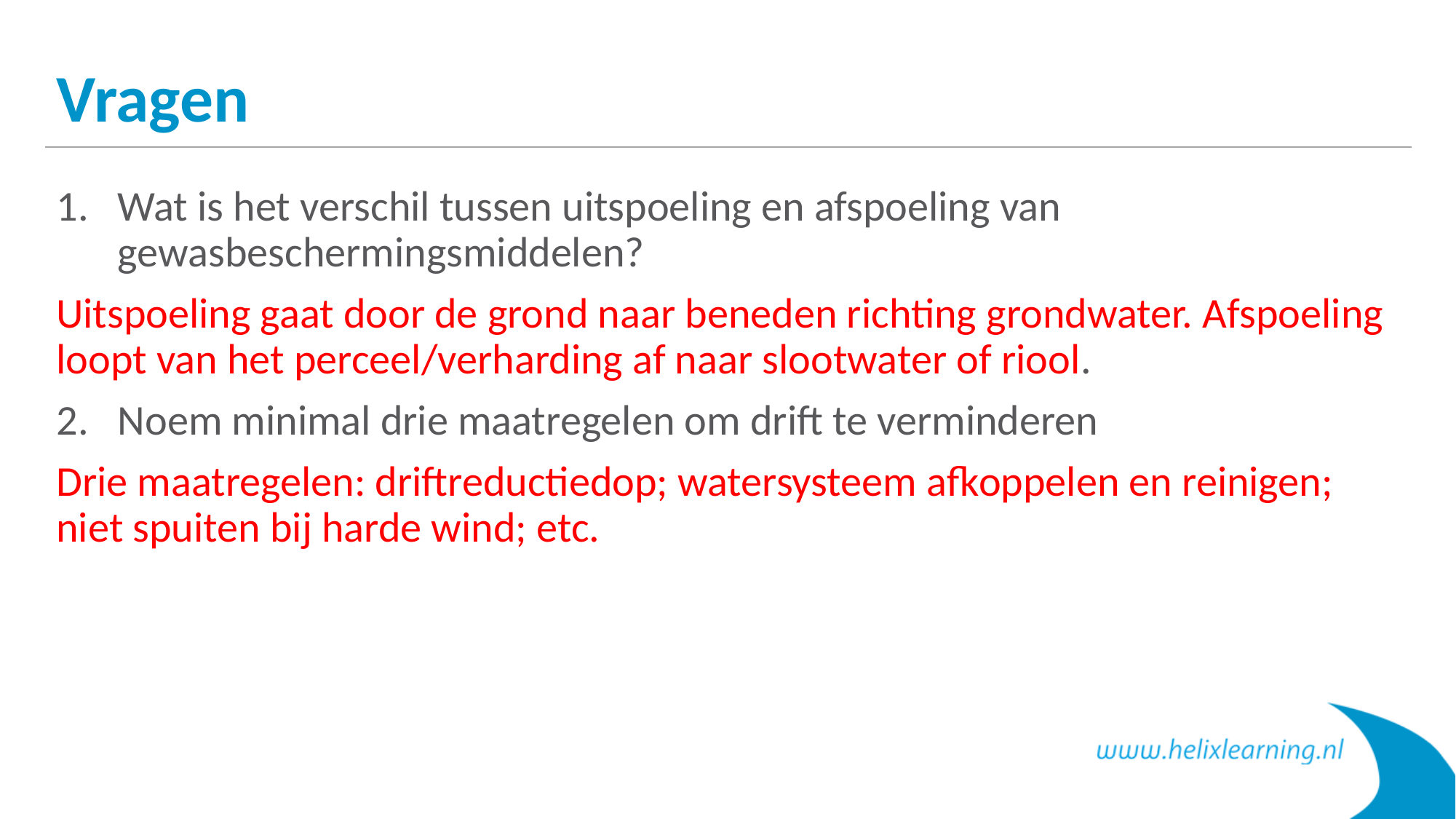

# Vragen
Wat is het verschil tussen uitspoeling en afspoeling van gewasbeschermingsmiddelen?
Uitspoeling gaat door de grond naar beneden richting grondwater. Afspoeling loopt van het perceel/verharding af naar slootwater of riool.
Noem minimal drie maatregelen om drift te verminderen
Drie maatregelen: driftreductiedop; watersysteem afkoppelen en reinigen; niet spuiten bij harde wind; etc.